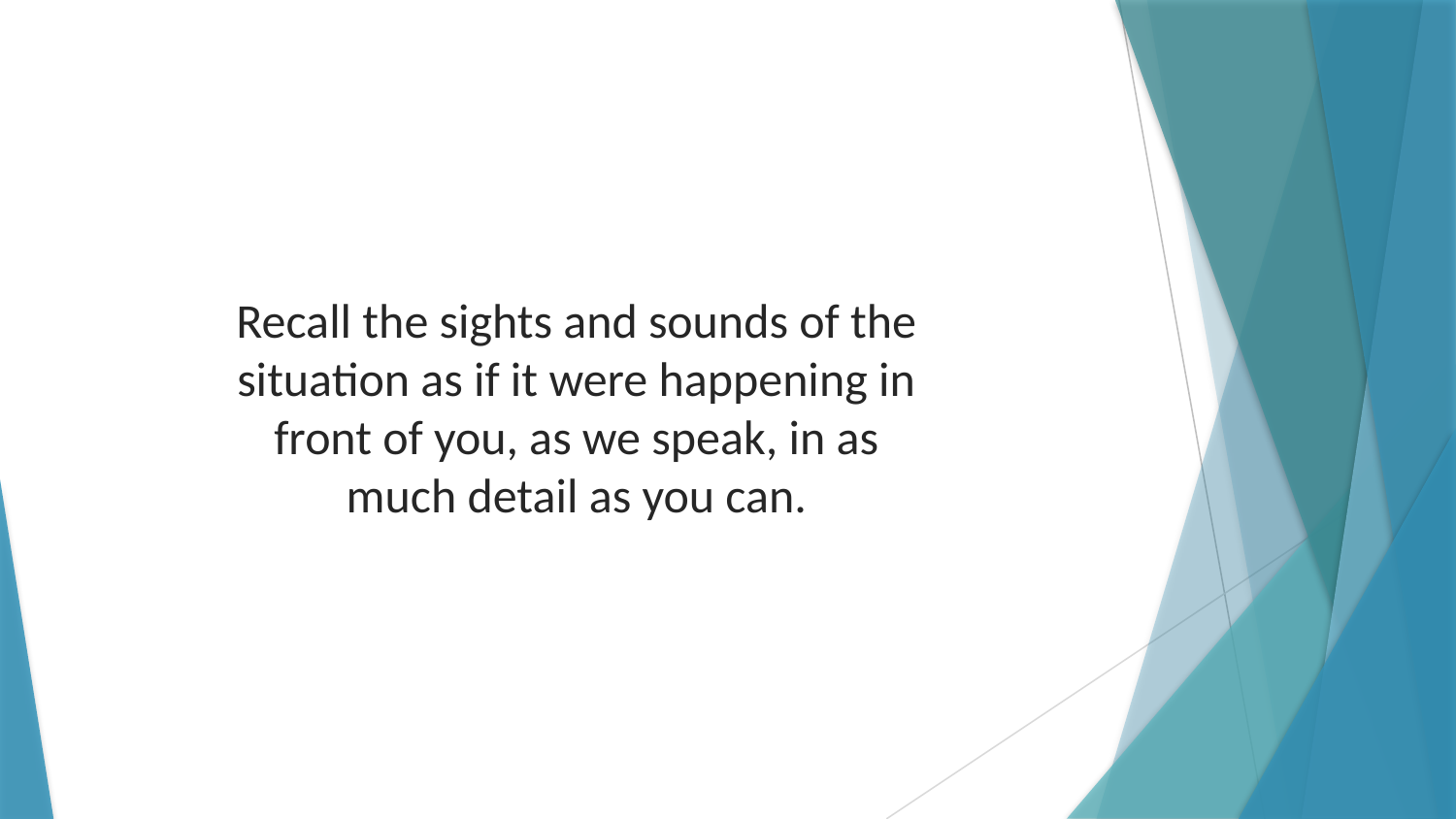

Recall the sights and sounds of the situation as if it were happening in front of you, as we speak, in as much detail as you can.